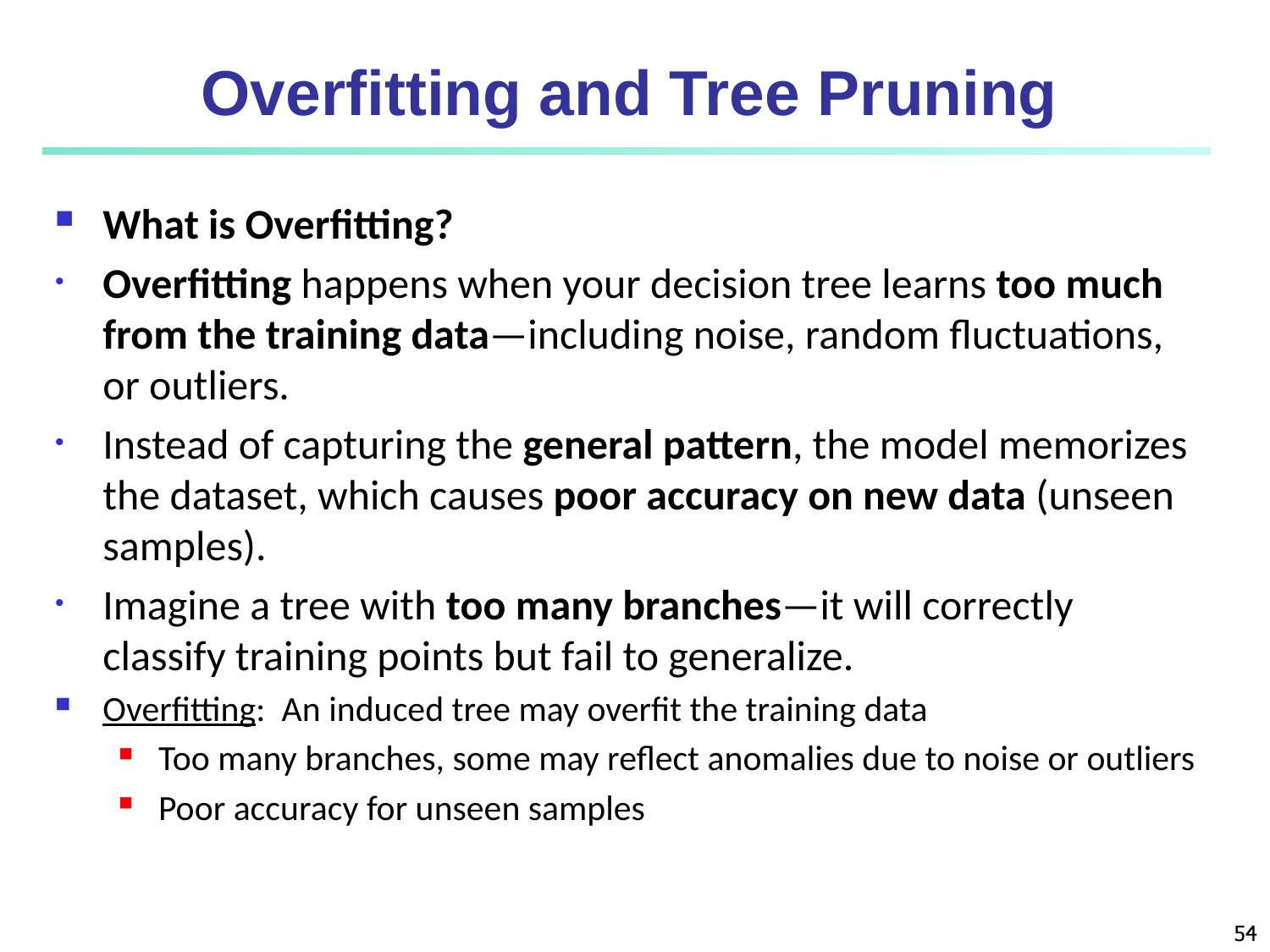

# Overfitting and Tree Pruning
What is Overfitting?
Overfitting happens when your decision tree learns too much from the training data—including noise, random fluctuations, or outliers.
Instead of capturing the general pattern, the model memorizes the dataset, which causes poor accuracy on new data (unseen samples).
Imagine a tree with too many branches—it will correctly classify training points but fail to generalize.
Overfitting:  An induced tree may overfit the training data
Too many branches, some may reflect anomalies due to noise or outliers
Poor accuracy for unseen samples

54